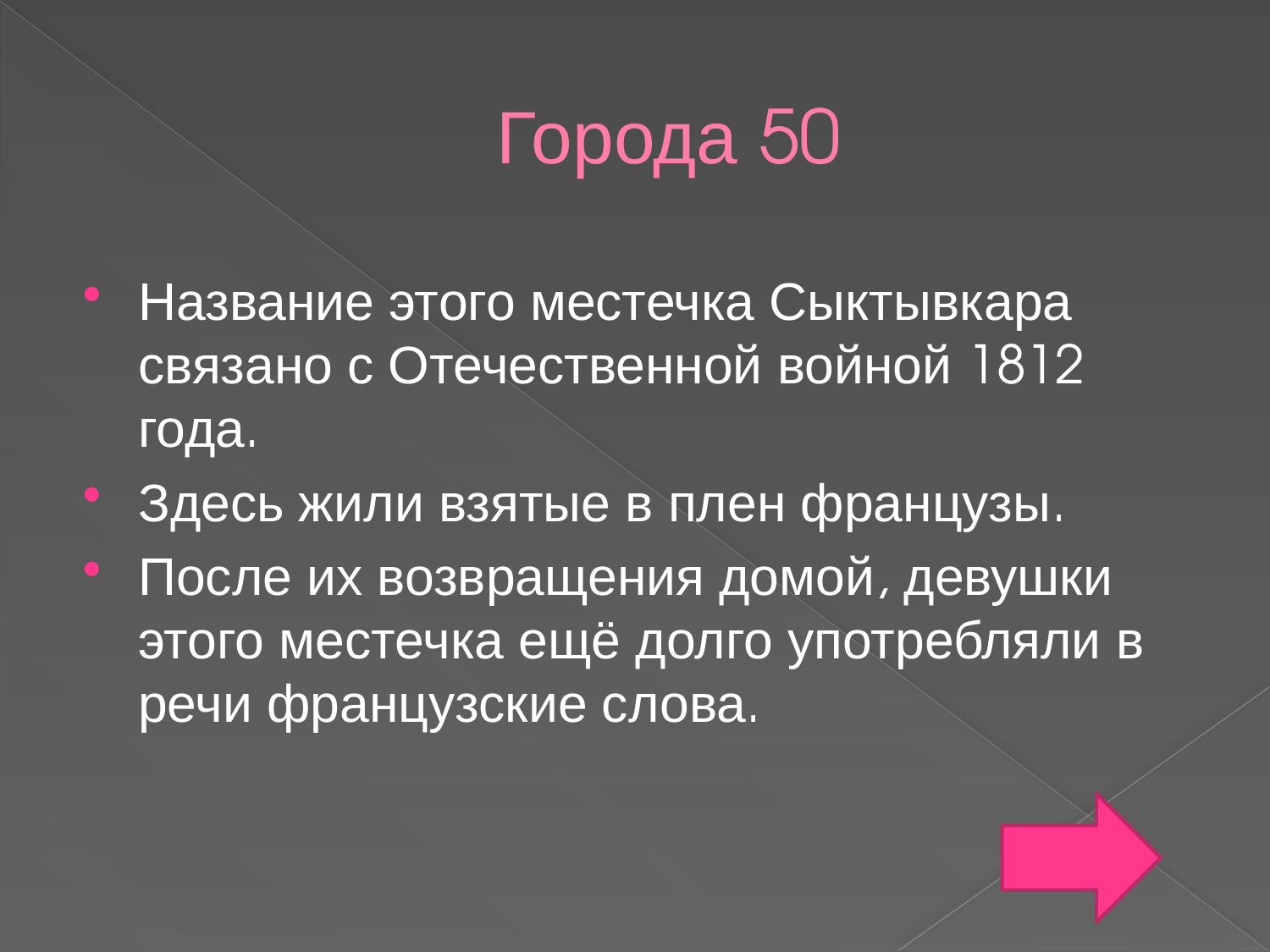

# Города 50
Название этого местечка Сыктывкара связано с Отечественной войной 1812 года.
Здесь жили взятые в плен французы.
После их возвращения домой, девушки этого местечка ещё долго употребляли в речи французские слова.